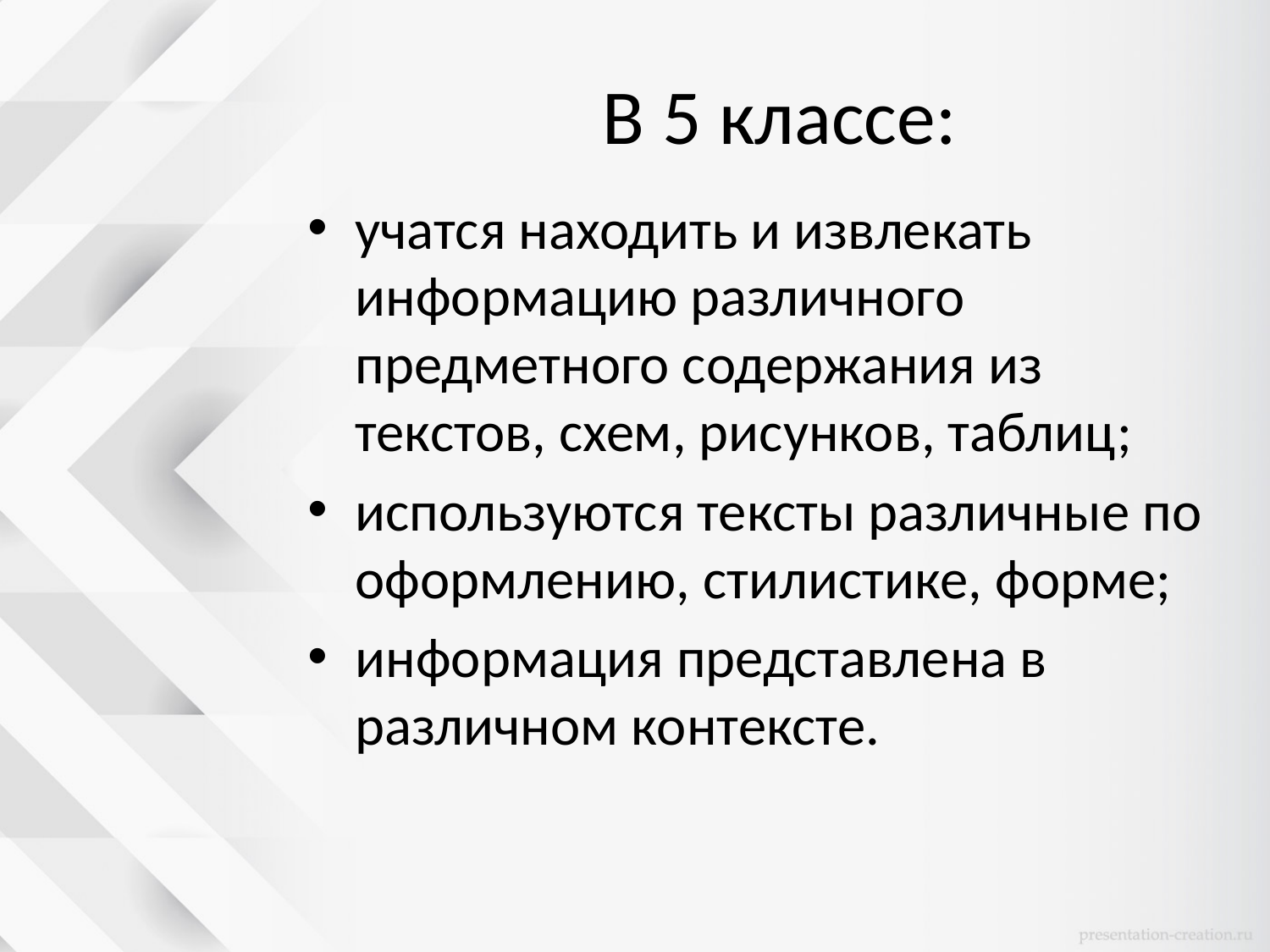

# В 5 классе:
учатся находить и извлекать информацию различного предметного содержания из текстов, схем, рисунков, таблиц;
используются тексты различные по оформлению, стилистике, форме;
информация представлена в различном контексте.